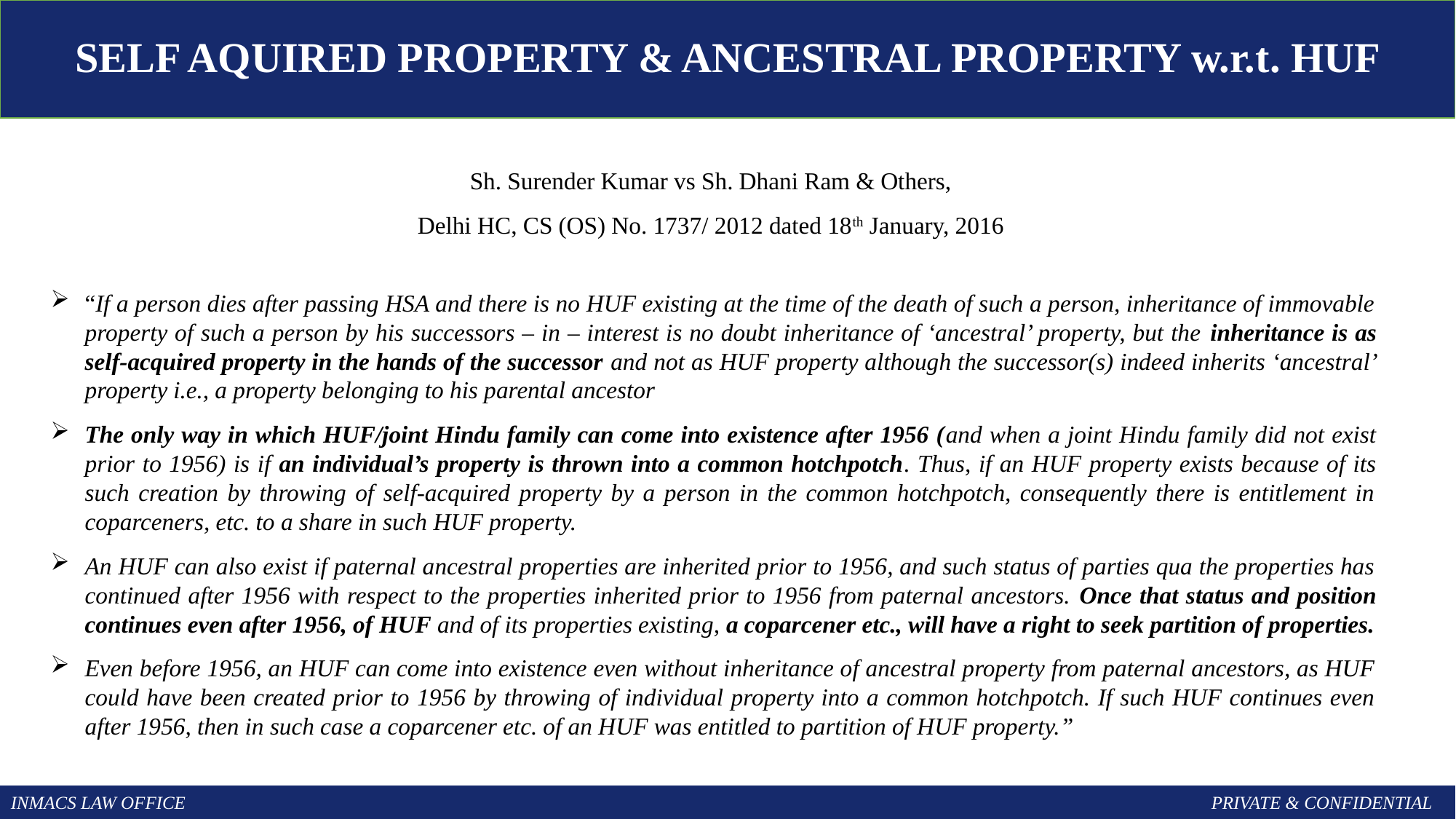

SELF AQUIRED PROPERTY & ANCESTRAL PROPERTY w.r.t. HUF
Sh. Surender Kumar vs Sh. Dhani Ram & Others,
Delhi HC, CS (OS) No. 1737/ 2012 dated 18th January, 2016

“If a person dies after passing HSA and there is no HUF existing at the time of the death of such a person, inheritance of immovable property of such a person by his successors – in – interest is no doubt inheritance of ‘ancestral’ property, but the inheritance is as self-acquired property in the hands of the successor and not as HUF property although the successor(s) indeed inherits ‘ancestral’ property i.e., a property belonging to his parental ancestor
The only way in which HUF/joint Hindu family can come into existence after 1956 (and when a joint Hindu family did not exist prior to 1956) is if an individual’s property is thrown into a common hotchpotch. Thus, if an HUF property exists because of its such creation by throwing of self-acquired property by a person in the common hotchpotch, consequently there is entitlement in coparceners, etc. to a share in such HUF property.
An HUF can also exist if paternal ancestral properties are inherited prior to 1956, and such status of parties qua the properties has continued after 1956 with respect to the properties inherited prior to 1956 from paternal ancestors. Once that status and position continues even after 1956, of HUF and of its properties existing, a coparcener etc., will have a right to seek partition of properties.
Even before 1956, an HUF can come into existence even without inheritance of ancestral property from paternal ancestors, as HUF could have been created prior to 1956 by throwing of individual property into a common hotchpotch. If such HUF continues even after 1956, then in such case a coparcener etc. of an HUF was entitled to partition of HUF property.”
INMACS LAW OFFICE										PRIVATE & CONFIDENTIAL